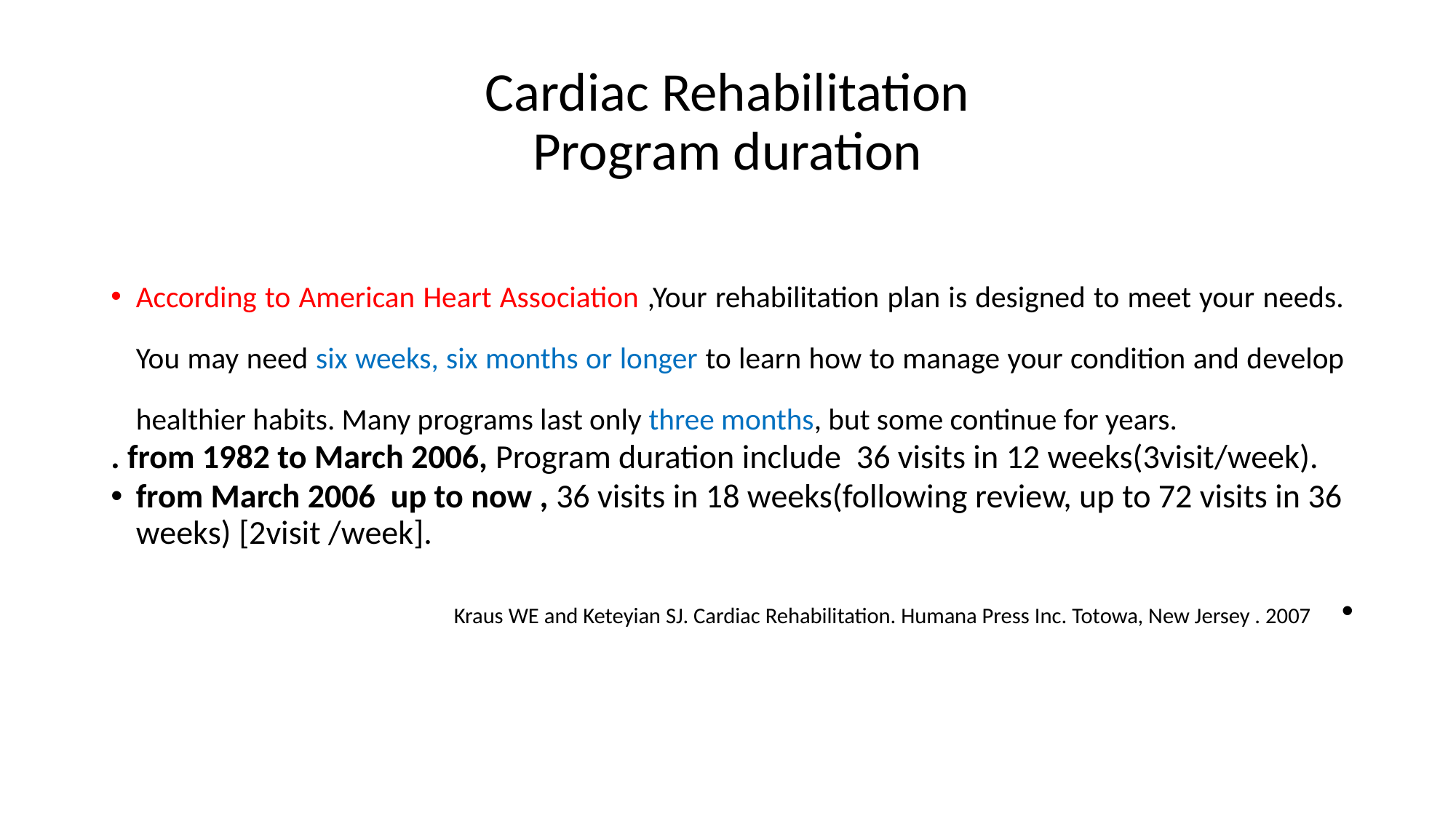

# Cardiac Rehabilitation Program duration

According to American Heart Association ,Your rehabilitation plan is designed to meet your needs. You may need six weeks, six months or longer to learn how to manage your condition and develop healthier habits. Many programs last only three months, but some continue for years.
. from 1982 to March 2006, Program duration include  36 visits in 12 weeks(3visit/week).
from March 2006  up to now , 36 visits in 18 weeks(following review, up to 72 visits in 36 weeks) [2visit /week].

 Kraus WE and Keteyian SJ. Cardiac Rehabilitation. Humana Press Inc. Totowa, New Jersey . 2007